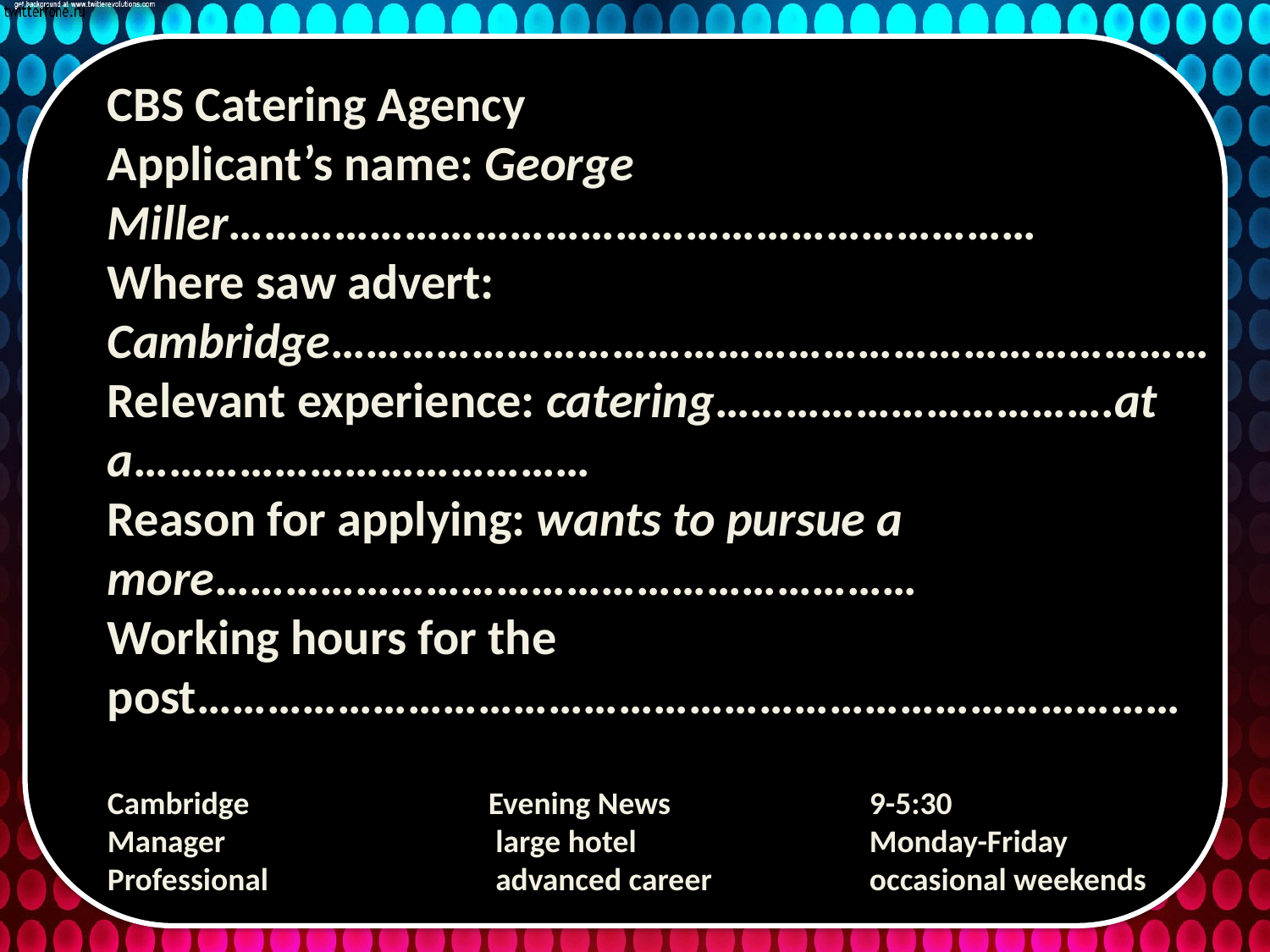

CBS Catering Agency
Applicant’s name: George Miller……………………………………………………………
Where saw advert: Cambridge…………………………………………………………………
Relevant experience: catering…………………………….at a…………………………………
Reason for applying: wants to pursue a more……………………………………………………
Working hours for the post…………………………………………………………………………

Cambridge		Evening News		9-5:30
Manager			 large hotel		Monday-Friday
Professional		 advanced career		occasional weekends